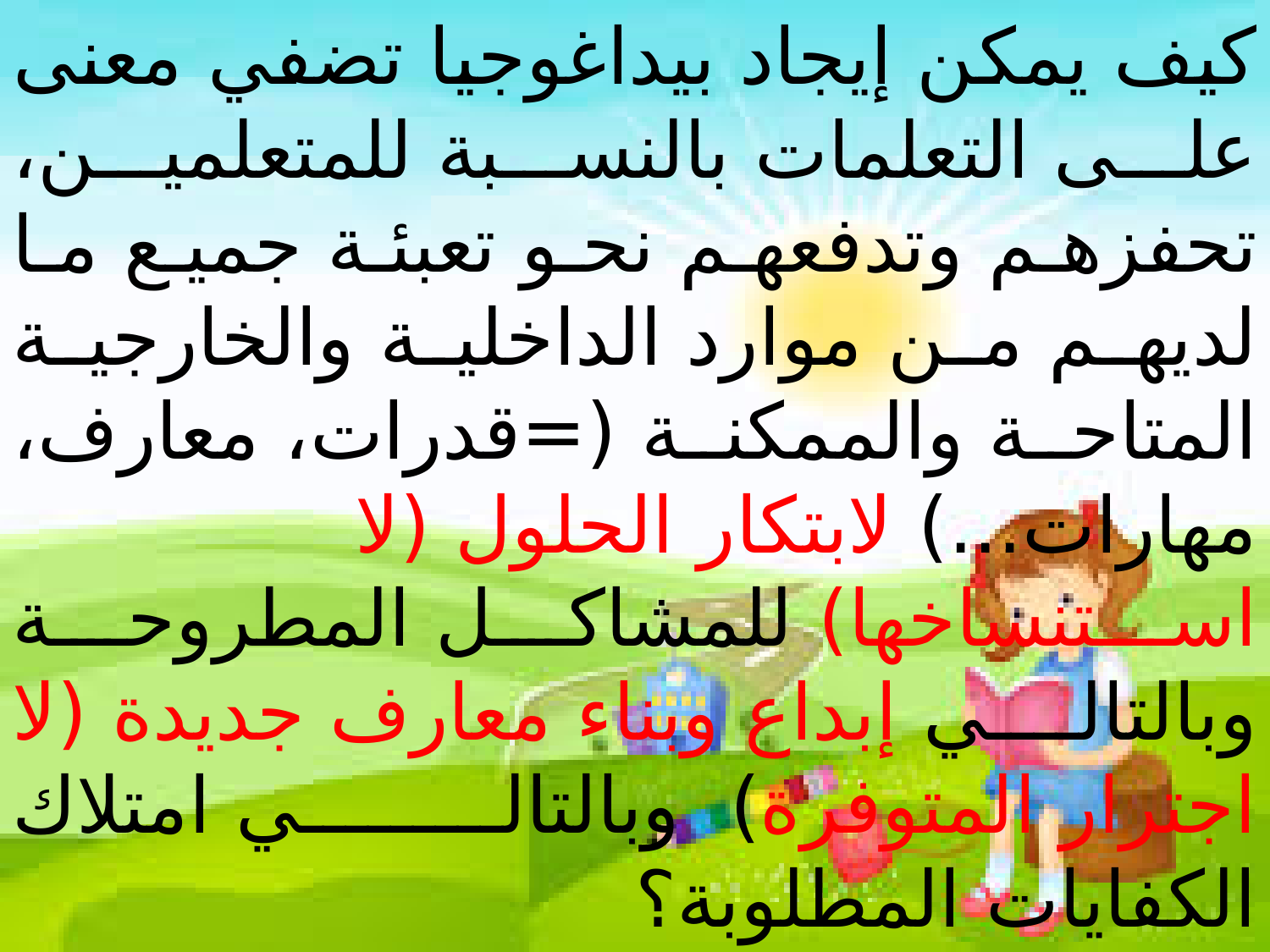

كيف يمكن إيجاد بيداغوجيا تضفي معنى على التعلمات بالنسبة للمتعلمين، تحفزهم وتدفعهم نحو تعبئة جميع ما لديهم من موارد الداخلية والخارجية المتاحة والممكنة (=قدرات، معارف، مهارات...) لابتكار الحلول (لا استنساخها) للمشاكل المطروحة وبالتالي إبداع وبناء معارف جديدة (لا اجترار المتوفرة)  وبالتالي امتلاك الكفايات المطلوبة؟